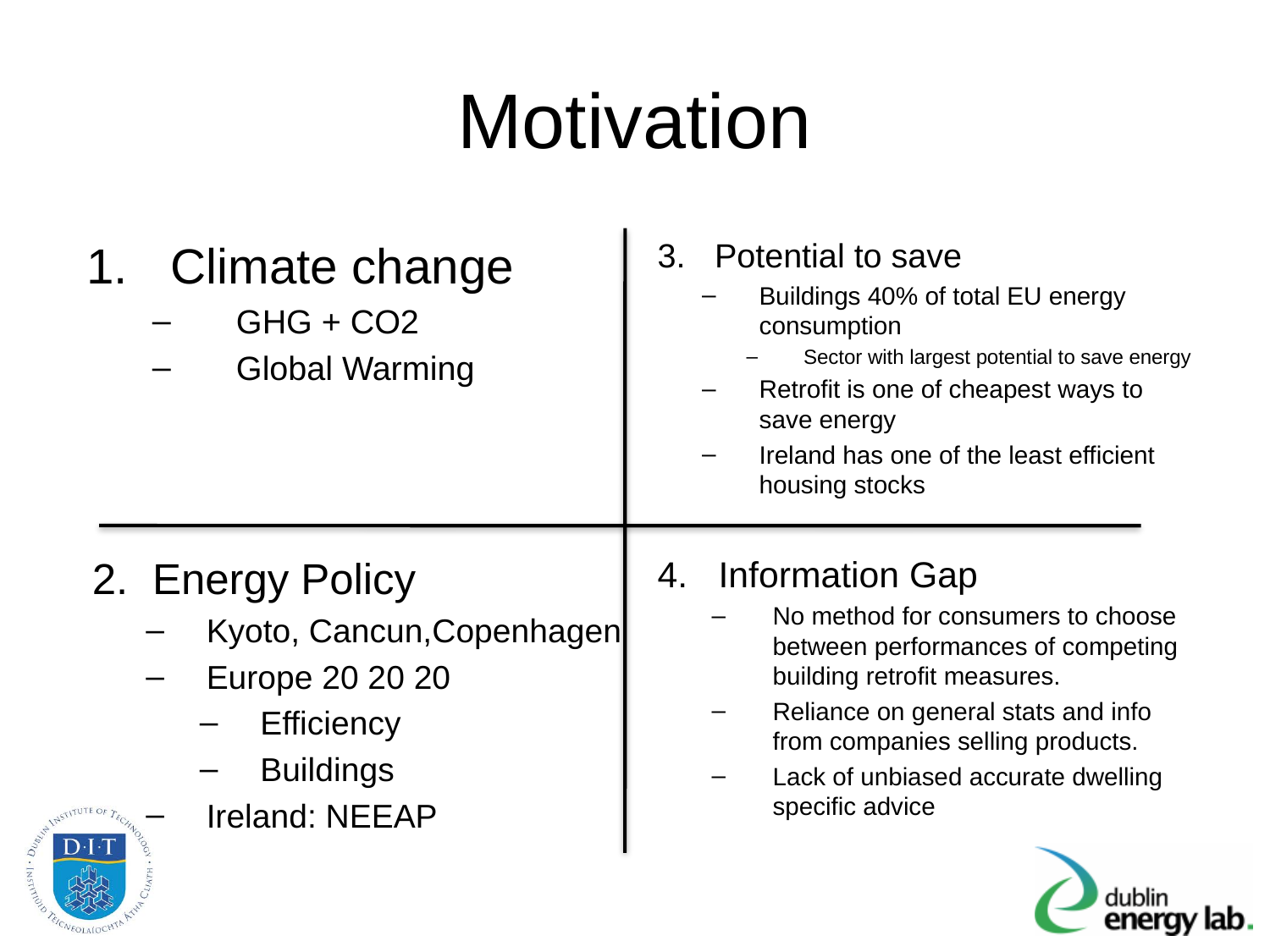

# Motivation
Climate change
GHG + CO2
Global Warming
Potential to save
Buildings 40% of total EU energy consumption
Sector with largest potential to save energy
Retrofit is one of cheapest ways to save energy
Ireland has one of the least efficient housing stocks
Energy Policy
Kyoto, Cancun,Copenhagen
Europe 20 20 20
Efficiency
Buildings
Ireland: NEEAP
Information Gap
No method for consumers to choose between performances of competing building retrofit measures.
Reliance on general stats and info from companies selling products.
Lack of unbiased accurate dwelling specific advice